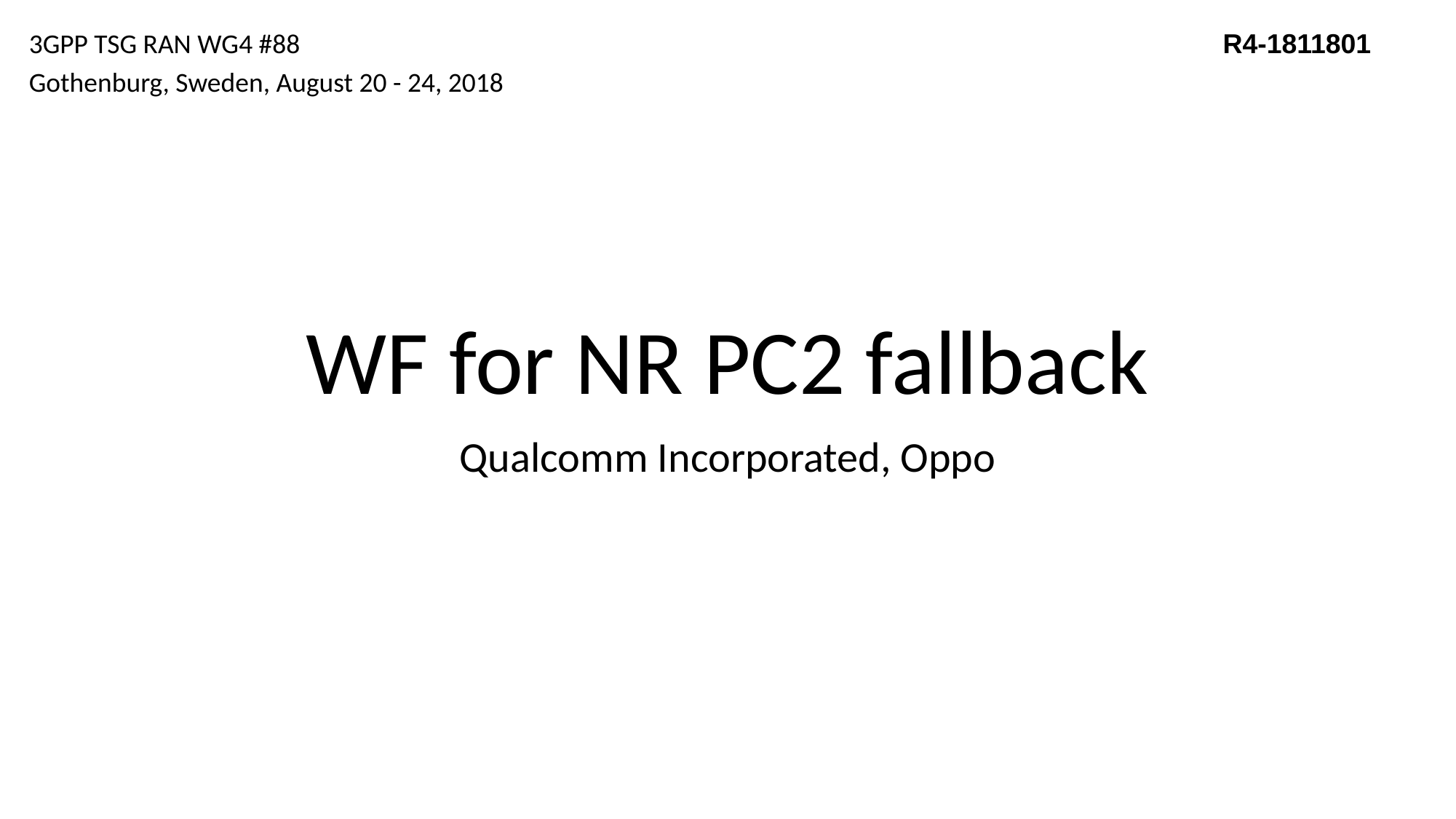

3GPP TSG RAN WG4 #88
Gothenburg, Sweden, August 20 - 24, 2018
R4-1811801
# WF for NR PC2 fallback
Qualcomm Incorporated, Oppo